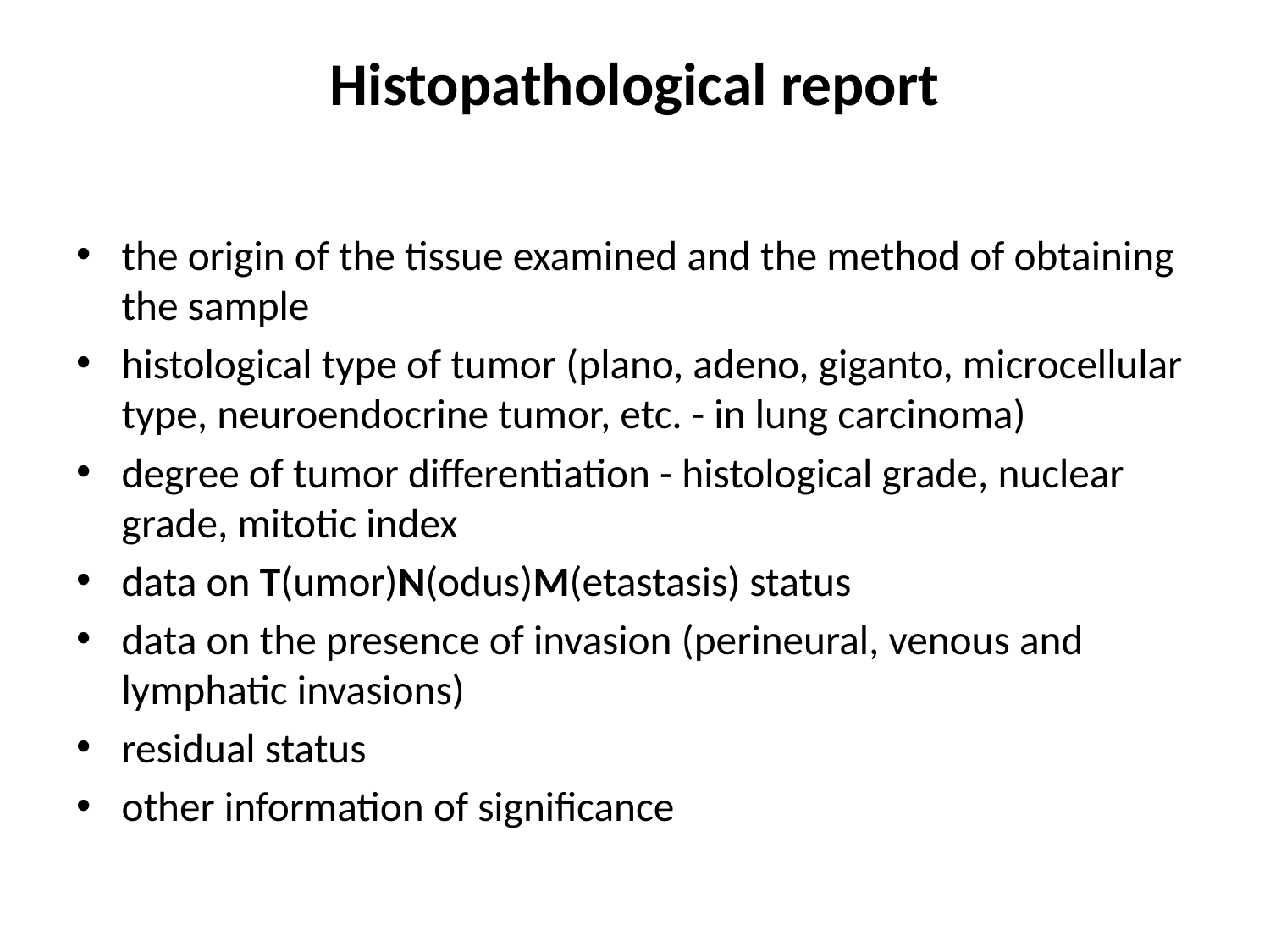

# Histopathological report
the origin of the tissue examined and the method of obtaining the sample
histological type of tumor (plano, adeno, giganto, microcellular type, neuroendocrine tumor, etc. - in lung carcinoma)
degree of tumor differentiation - histological grade, nuclear grade, mitotic index
data on T(umor)N(odus)M(etastasis) status
data on the presence of invasion (perineural, venous and lymphatic invasions)
residual status
other information of significance